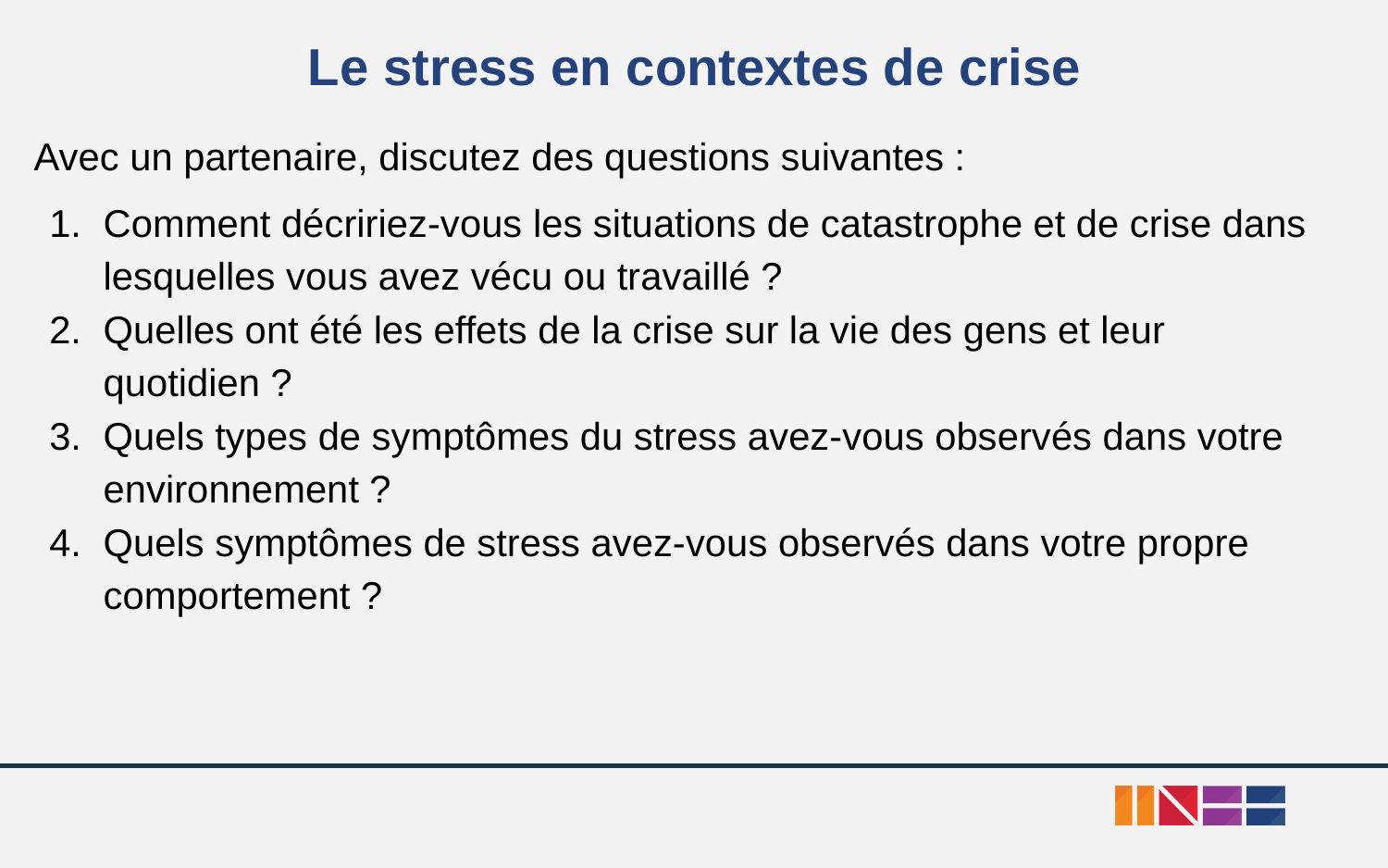

Le stress en contextes de crise
Avec un partenaire, discutez des questions suivantes :
Comment décririez-vous les situations de catastrophe et de crise dans lesquelles vous avez vécu ou travaillé ?
Quelles ont été les effets de la crise sur la vie des gens et leur quotidien ?
Quels types de symptômes du stress avez-vous observés dans votre environnement ?
Quels symptômes de stress avez-vous observés dans votre propre comportement ?